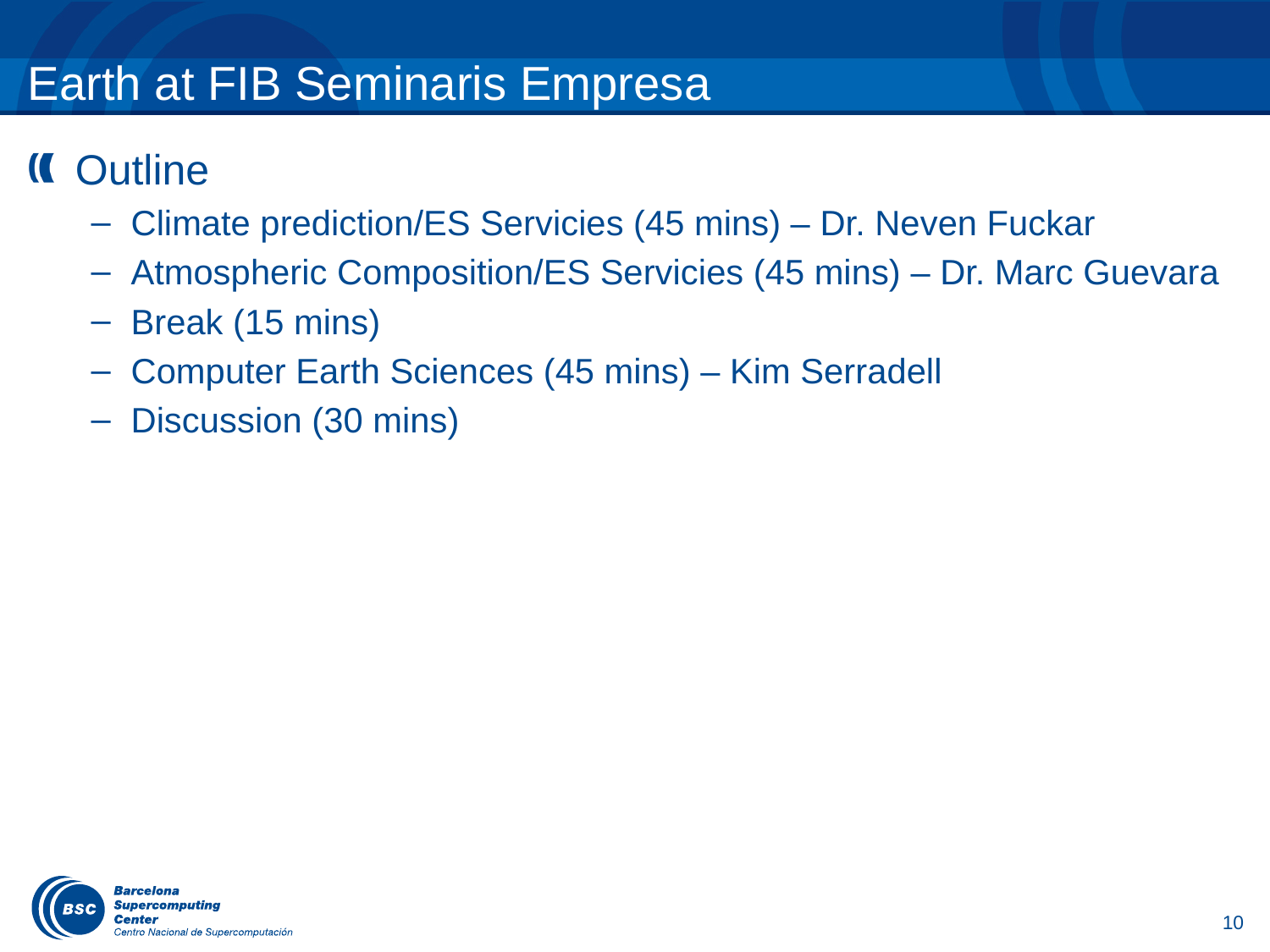

# Earth at FIB Seminaris Empresa
Outline
Climate prediction/ES Servicies (45 mins) – Dr. Neven Fuckar
Atmospheric Composition/ES Servicies (45 mins) – Dr. Marc Guevara
Break (15 mins)
Computer Earth Sciences (45 mins) – Kim Serradell
Discussion (30 mins)
10